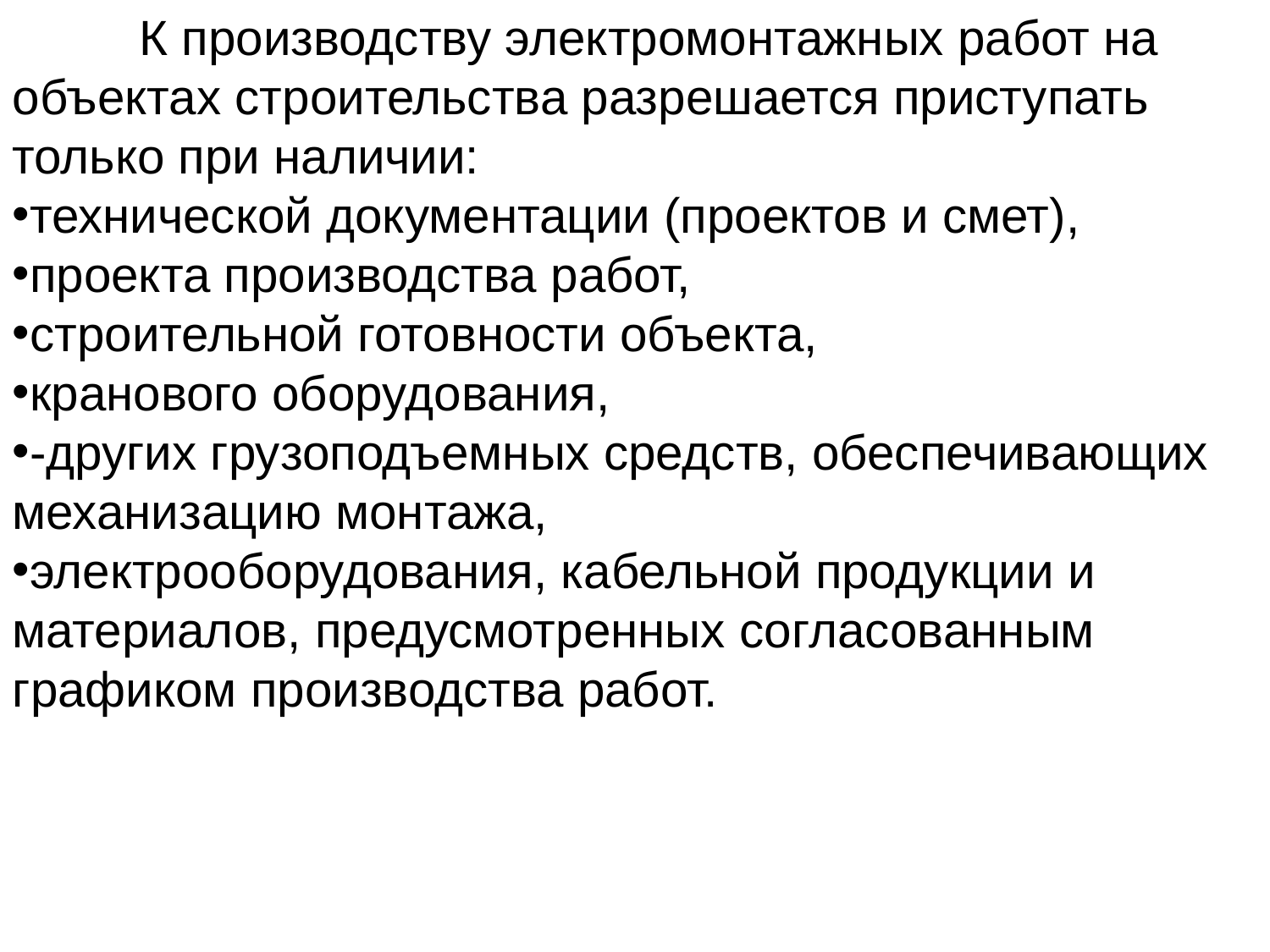

К производству электромонтажных работ на объектах строительства разрешается приступать только при наличии:
технической документации (проектов и смет),
проекта производства работ,
строительной готовности объекта,
кранового оборудования,
-других грузоподъемных средств, обеспечивающих механизацию монтажа,
электрооборудования, кабельной продукции и материалов, предусмотренных согласованным графиком производства работ.